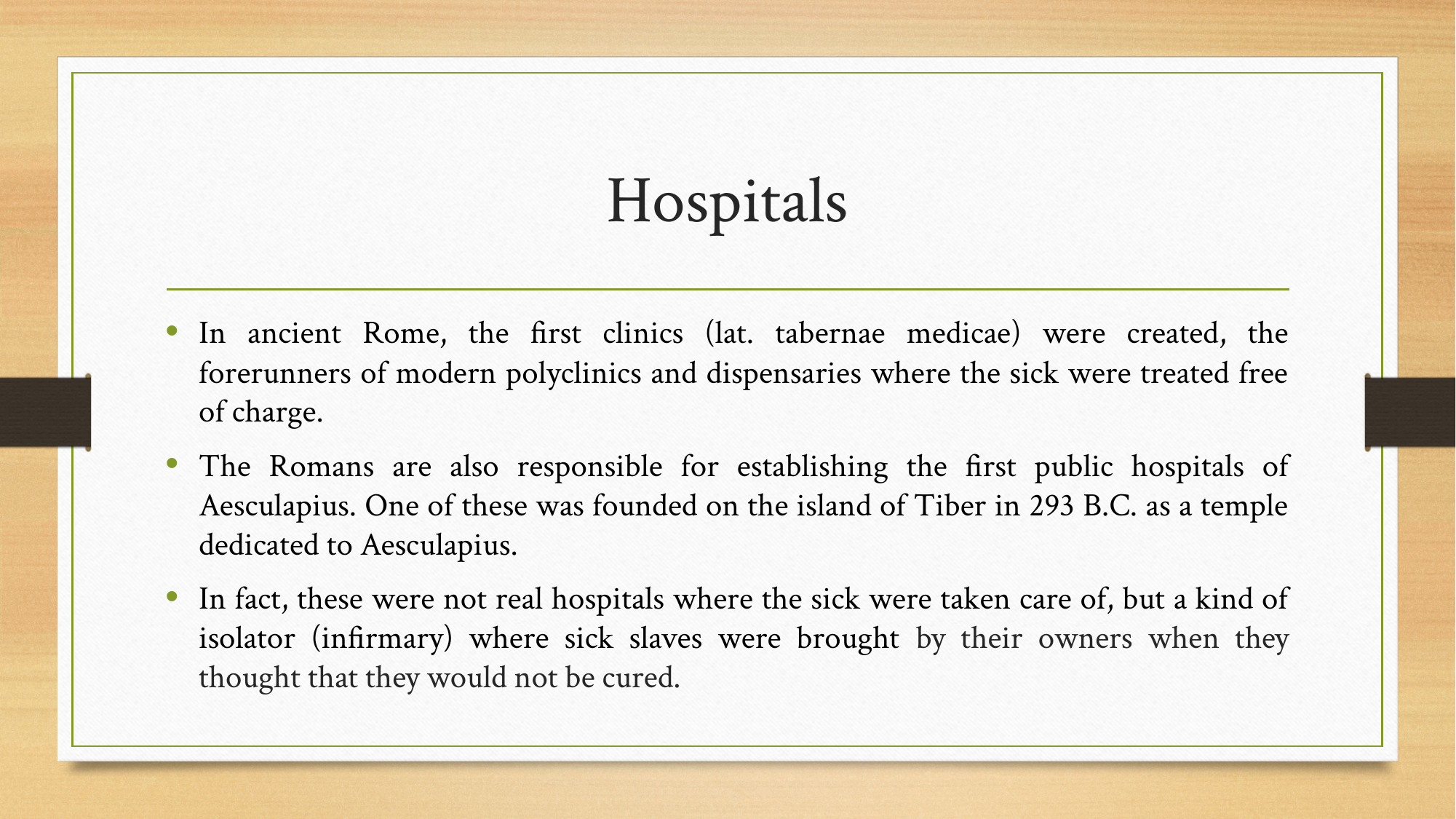

# Hospitals
In ancient Rome, the first clinics (lat. tabernae medicae) were created, the forerunners of modern polyclinics and dispensaries where the sick were treated free of charge.
The Romans are also responsible for establishing the first public hospitals of Aesculapius. One of these was founded on the island of Tiber in 293 B.C. as a temple dedicated to Aesculapius.
In fact, these were not real hospitals where the sick were taken care of, but a kind of isolator (infirmary) where sick slaves were brought by their owners when they thought that they would not be cured.